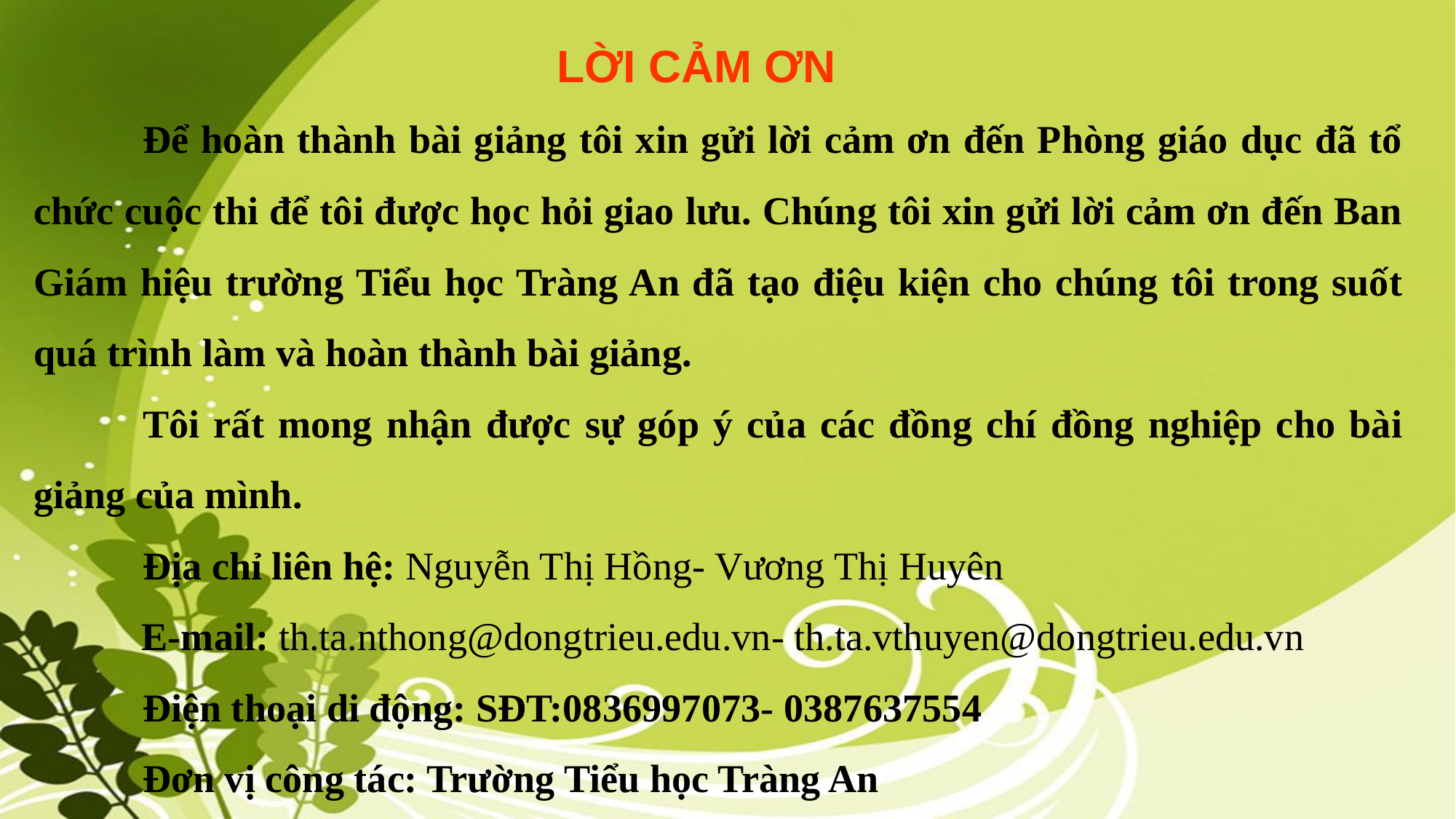

LỜI CẢM ƠN
	Để hoàn thành bài giảng tôi xin gửi lời cảm ơn đến Phòng giáo dục đã tổ chức cuộc thi để tôi được học hỏi giao lưu. Chúng tôi xin gửi lời cảm ơn đến Ban Giám hiệu trường Tiểu học Tràng An đã tạo điệu kiện cho chúng tôi trong suốt quá trình làm và hoàn thành bài giảng.
	Tôi rất mong nhận được sự góp ý của các đồng chí đồng nghiệp cho bài giảng của mình.
	Địa chỉ liên hệ: Nguyễn Thị Hồng- Vương Thị Huyên
           E-mail: th.ta.nthong@dongtrieu.edu.vn- th.ta.vthuyen@dongtrieu.edu.vn
	Điện thoại di động: SĐT:0836997073- 0387637554
	Đơn vị công tác: Trường Tiểu học Tràng An